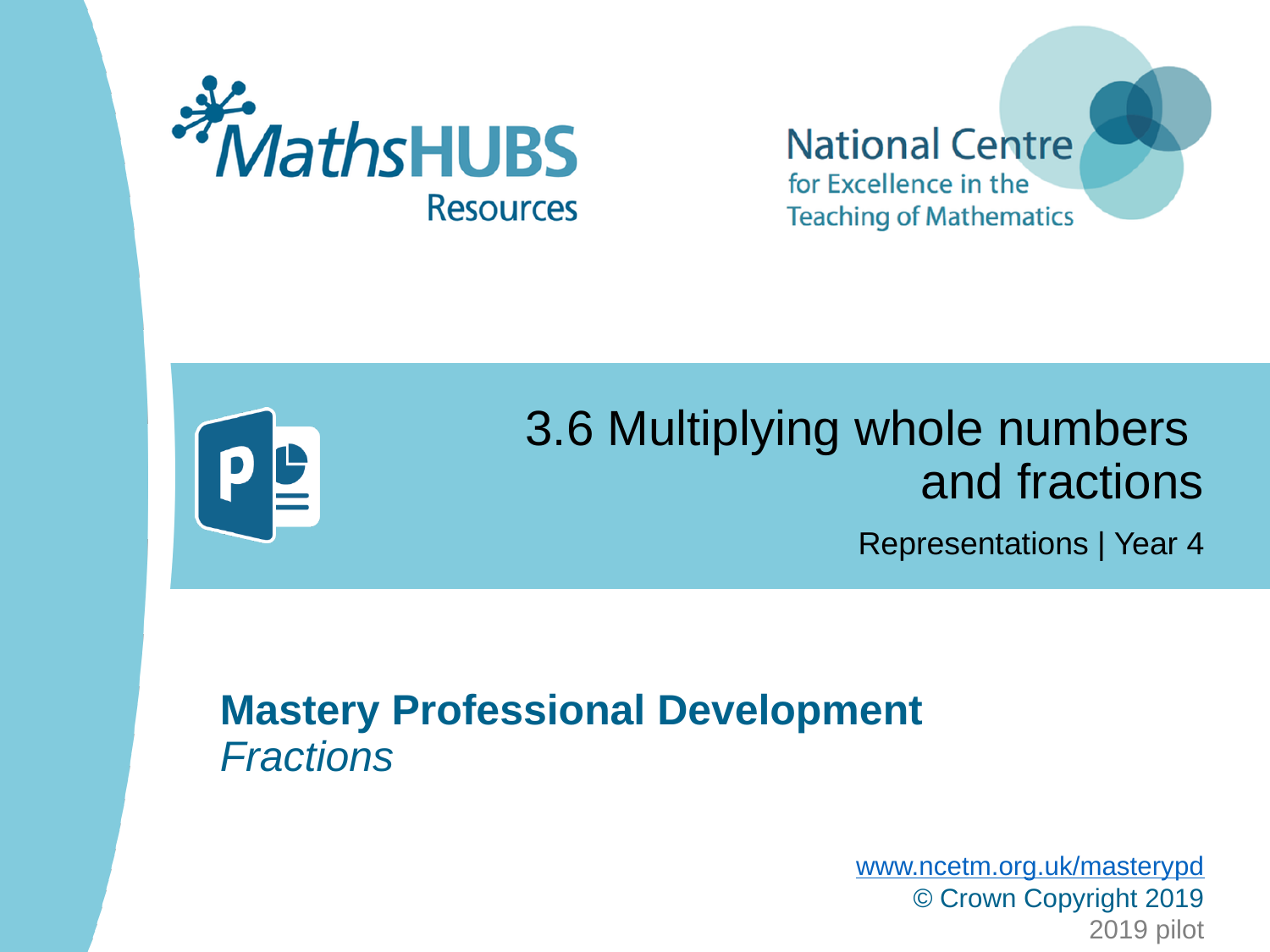

# 3.6 Multiplying whole numbers and fractions
Representations | Year 4
Fractions